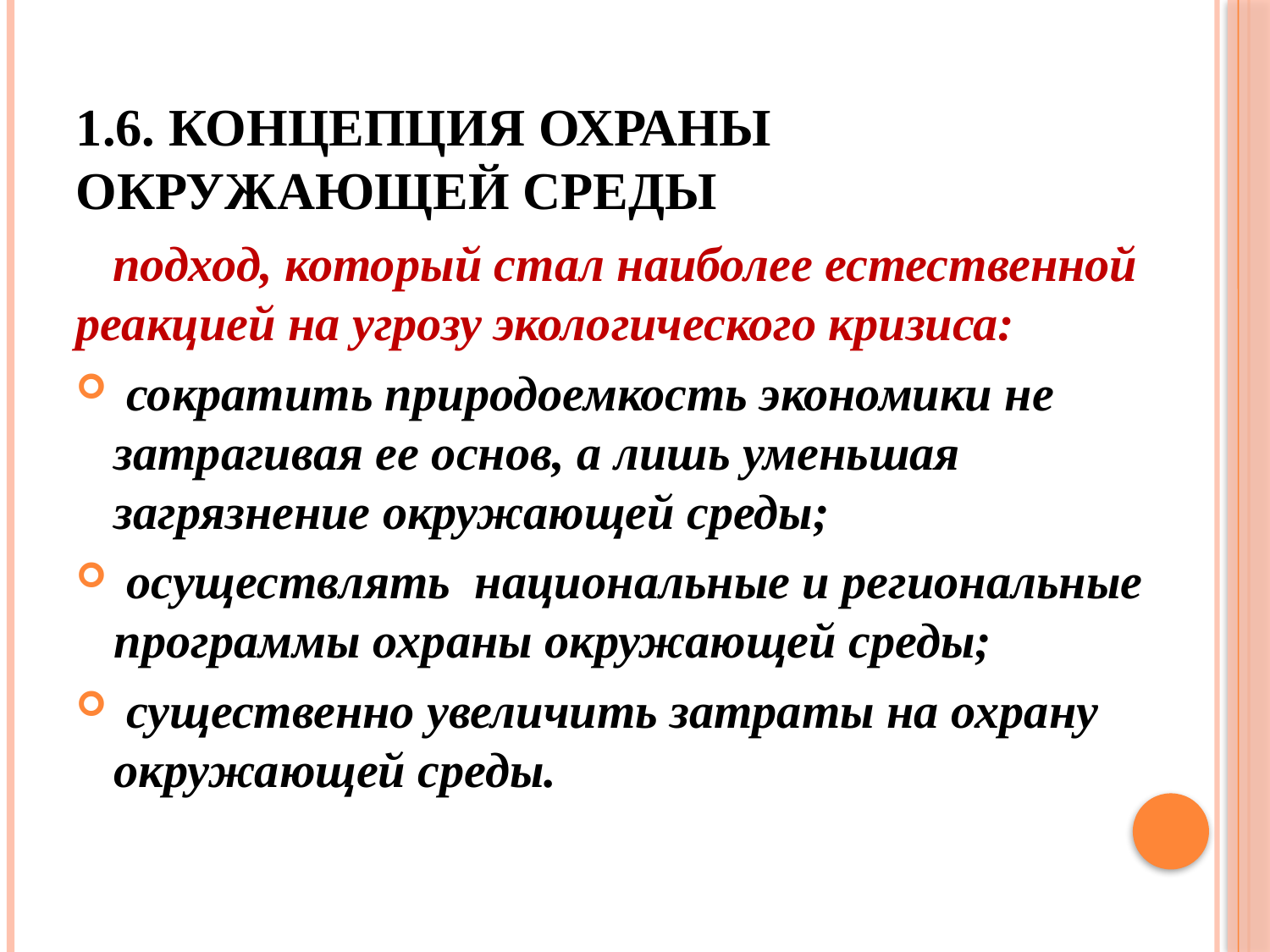

# 1.6. Концепция охраны окружающей среды
   подход, который стал наиболее естественной реакцией на угрозу экологического кризиса:
 сократить природоемкость экономики не затрагивая ее основ, а лишь уменьшая загрязнение окружающей среды;
 осуществлять  национальные и региональные программы охраны окружающей среды;
 существенно увеличить затраты на охрану окружающей среды.